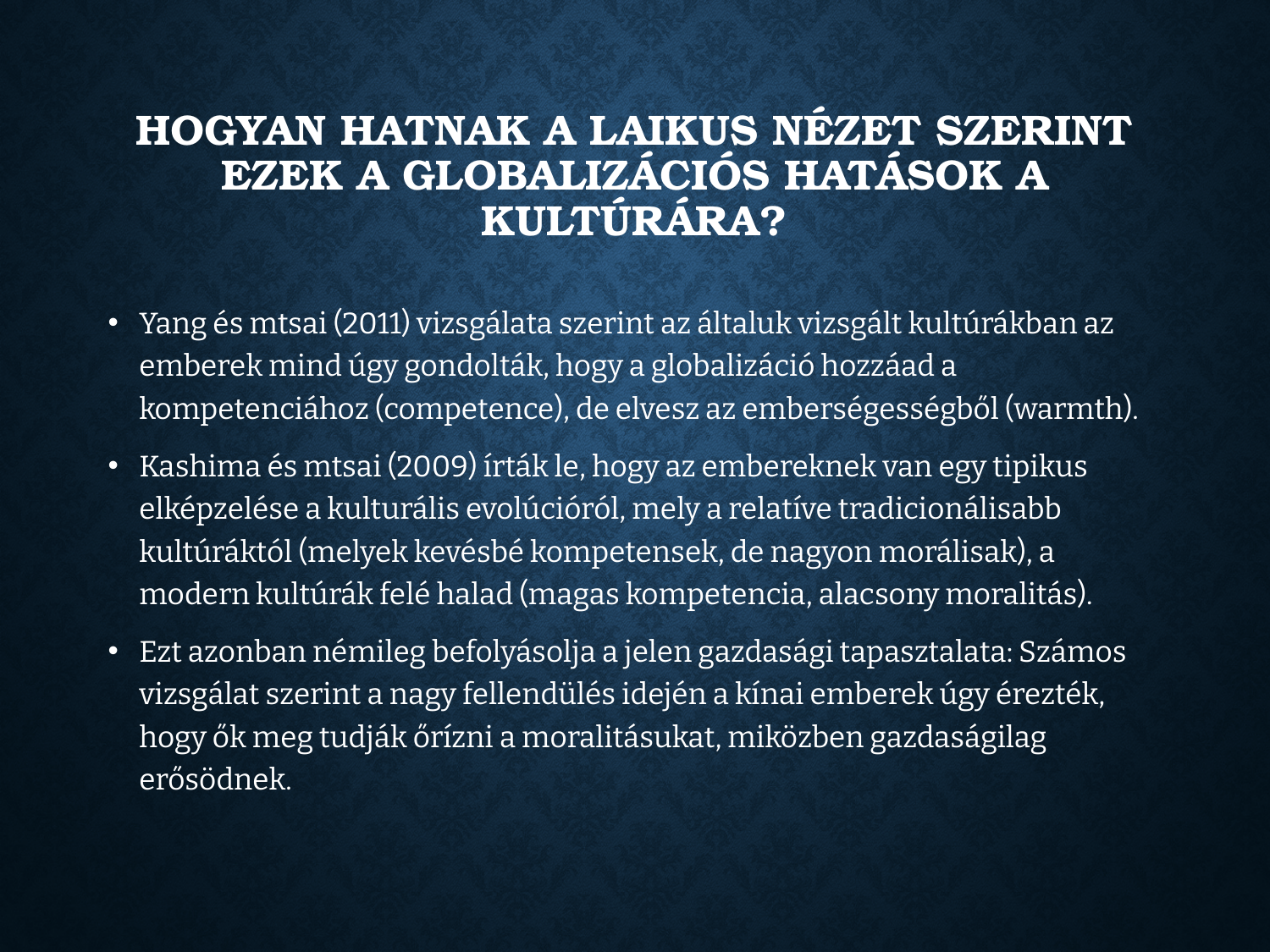

# Hogyan hatnak a laikus nézet szerint ezek a globalizációs hatások a kultúrára?
Yang és mtsai (2011) vizsgálata szerint az általuk vizsgált kultúrákban az emberek mind úgy gondolták, hogy a globalizáció hozzáad a kompetenciához (competence), de elvesz az emberségességből (warmth).
Kashima és mtsai (2009) írták le, hogy az embereknek van egy tipikus elképzelése a kulturális evolúcióról, mely a relatíve tradicionálisabb kultúráktól (melyek kevésbé kompetensek, de nagyon morálisak), a modern kultúrák felé halad (magas kompetencia, alacsony moralitás).
Ezt azonban némileg befolyásolja a jelen gazdasági tapasztalata: Számos vizsgálat szerint a nagy fellendülés idején a kínai emberek úgy érezték, hogy ők meg tudják őrízni a moralitásukat, miközben gazdaságilag erősödnek.